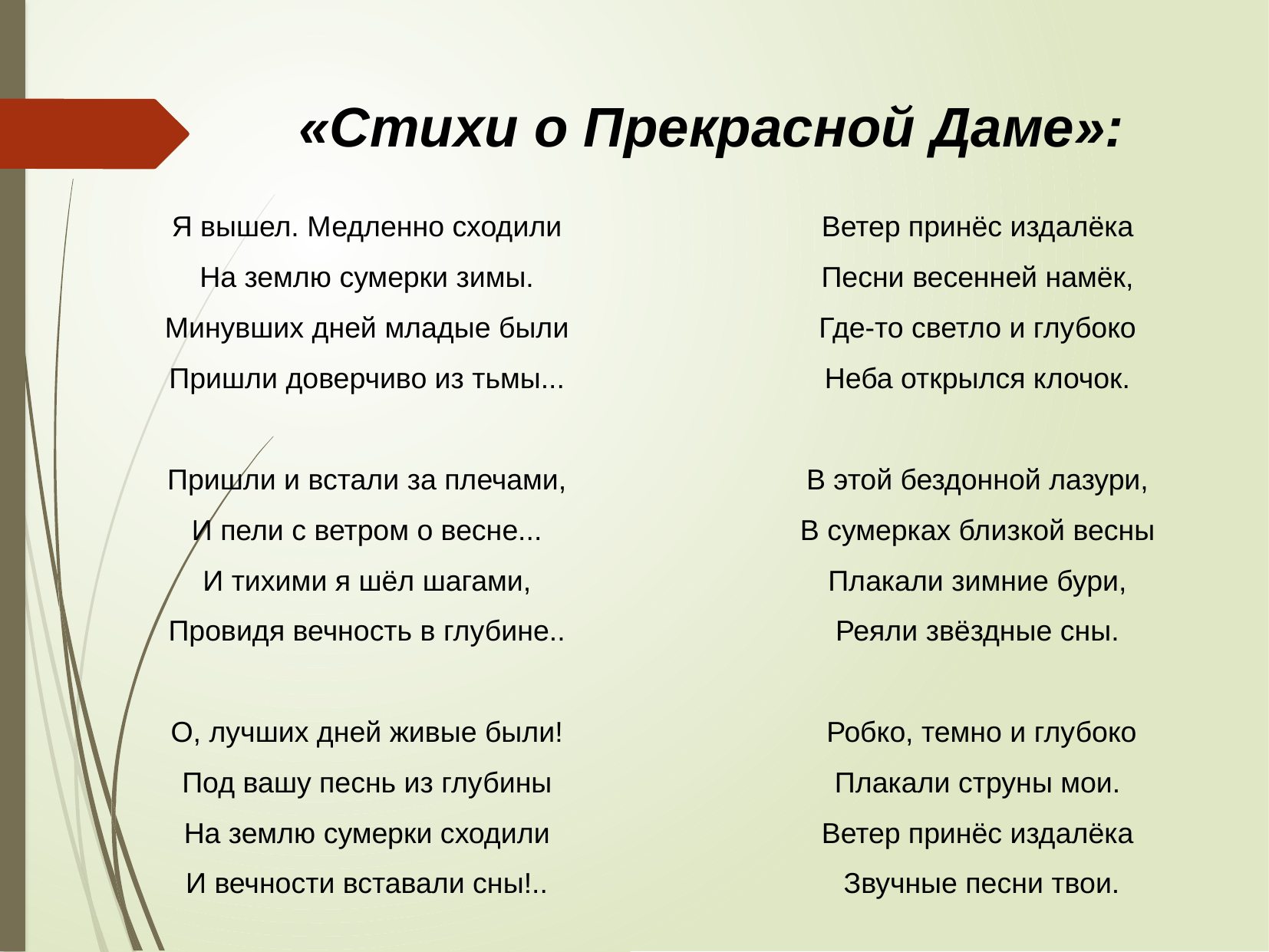

# «Стихи о Прекрасной Даме»:
Я вышел. Медленно сходили
На землю сумерки зимы.
Минувших дней младые были
Пришли доверчиво из тьмы...

Пришли и встали за плечами,
И пели с ветром о весне...
И тихими я шёл шагами,
Провидя вечность в глубине..

О, лучших дней живые были!
Под вашу песнь из глубины
На землю сумерки сходили
И вечности вставали сны!..

Ветер принёс издалёка
Песни весенней намёк,
Где-то светло и глубоко
Неба открылся клочок.

В этой бездонной лазури,
В сумерках близкой весны
Плакали зимние бури,
Реяли звёздные сны.

Робко, темно и глубоко
Плакали струны мои.
Ветер принёс издалёка
Звучные песни твои.